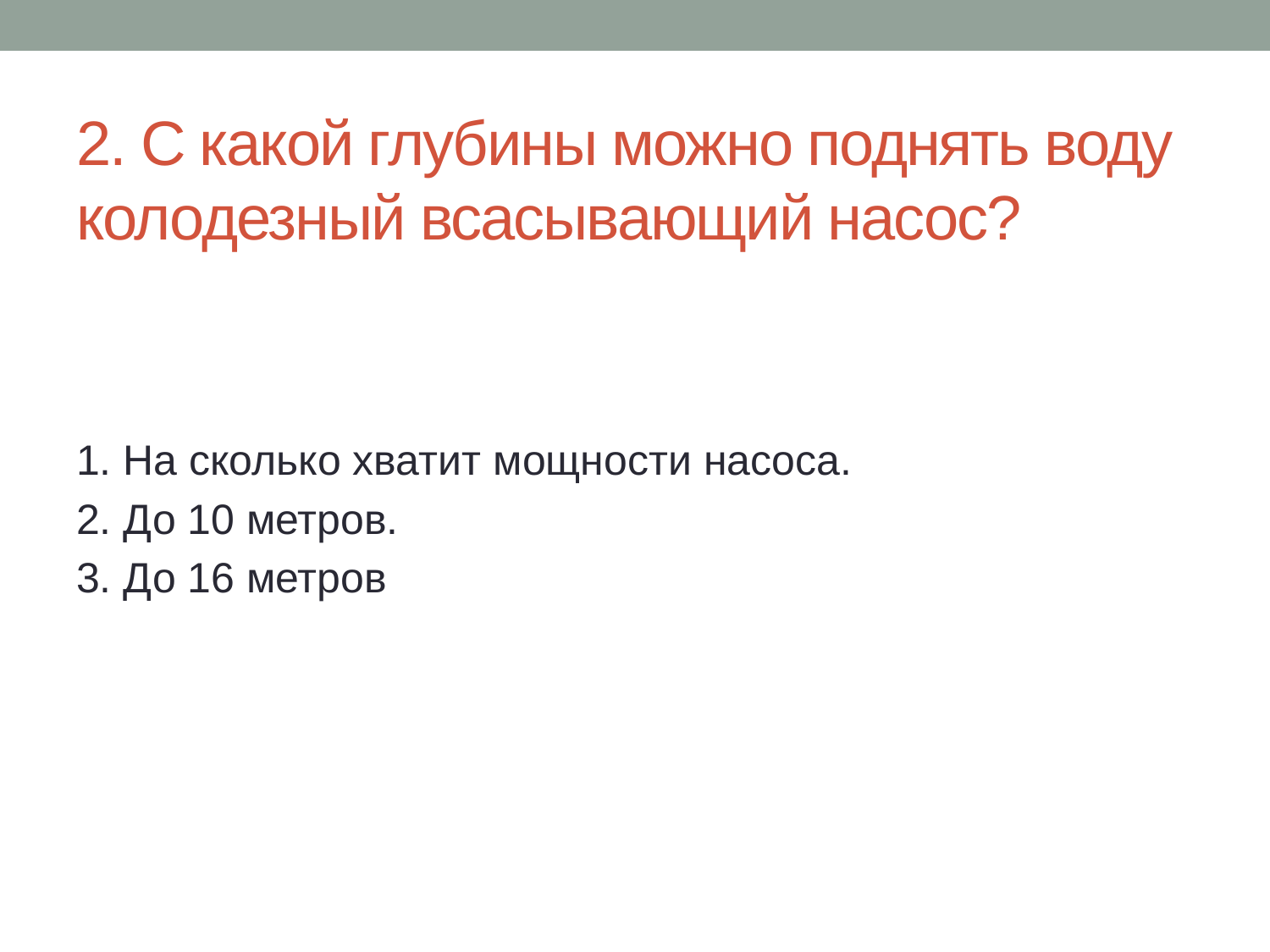

# 2. С какой глубины можно поднять воду колодезный всасывающий насос?
1. На сколько хватит мощности насоса.
2. До 10 метров.
3. До 16 метров